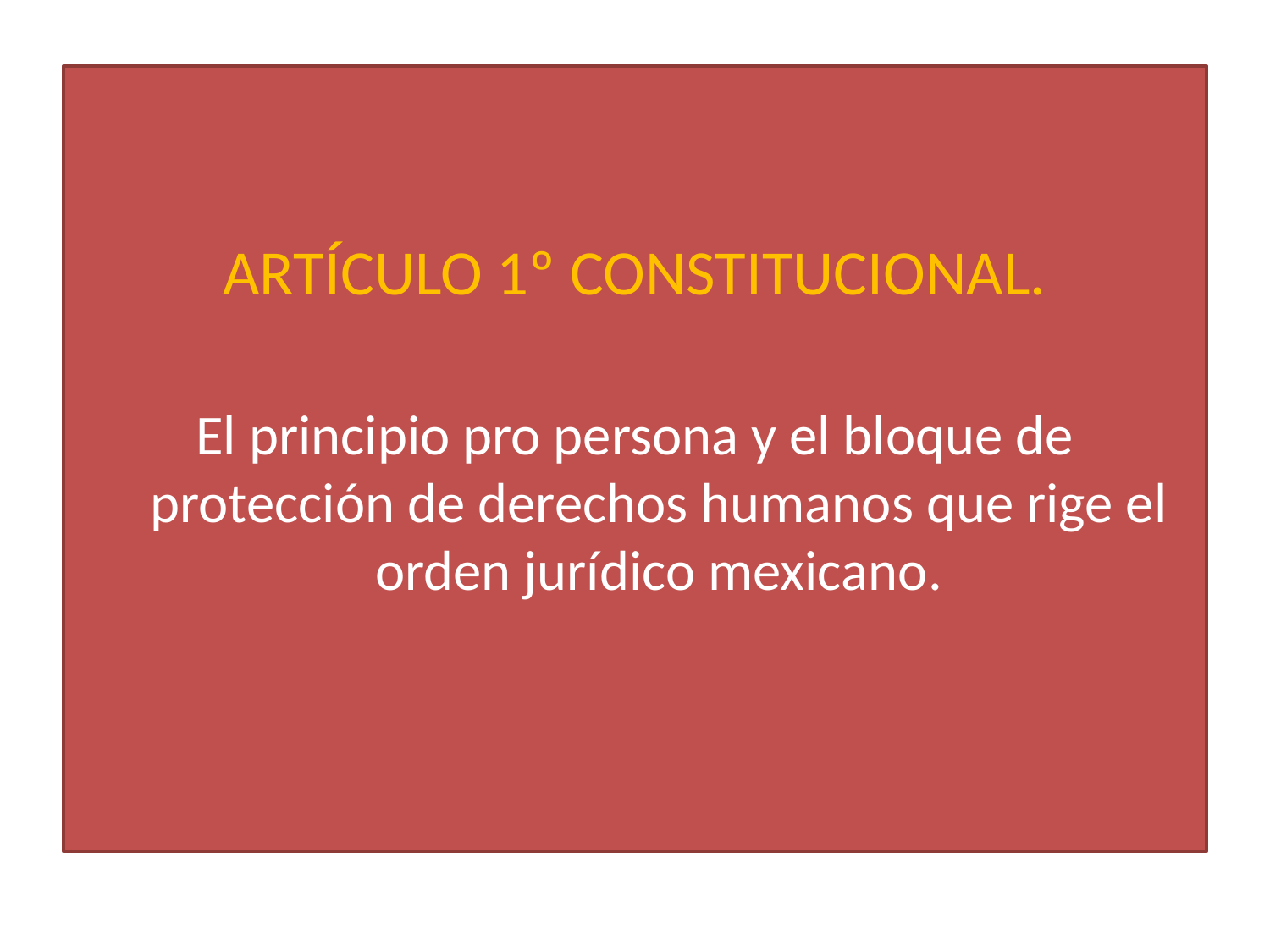

ARTÍCULO 1º CONSTITUCIONAL.

El principio pro persona y el bloque de protección de derechos humanos que rige el orden jurídico mexicano.